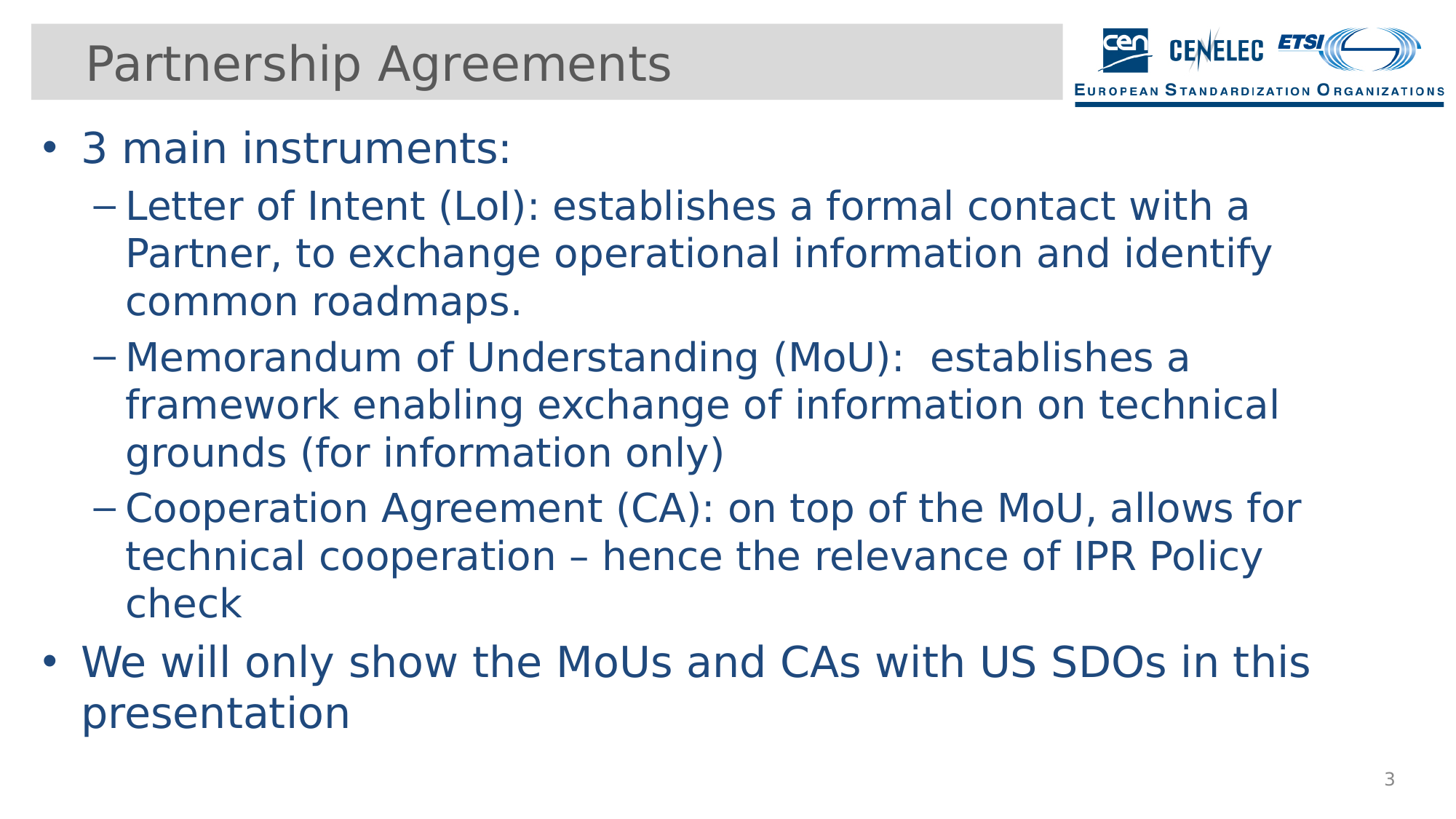

# Partnership Agreements
3 main instruments:
Letter of Intent (LoI): establishes a formal contact with a Partner, to exchange operational information and identify common roadmaps.
Memorandum of Understanding (MoU):  establishes a framework enabling exchange of information on technical grounds (for information only)
Cooperation Agreement (CA): on top of the MoU, allows for technical cooperation – hence the relevance of IPR Policy check
We will only show the MoUs and CAs with US SDOs in this presentation

3